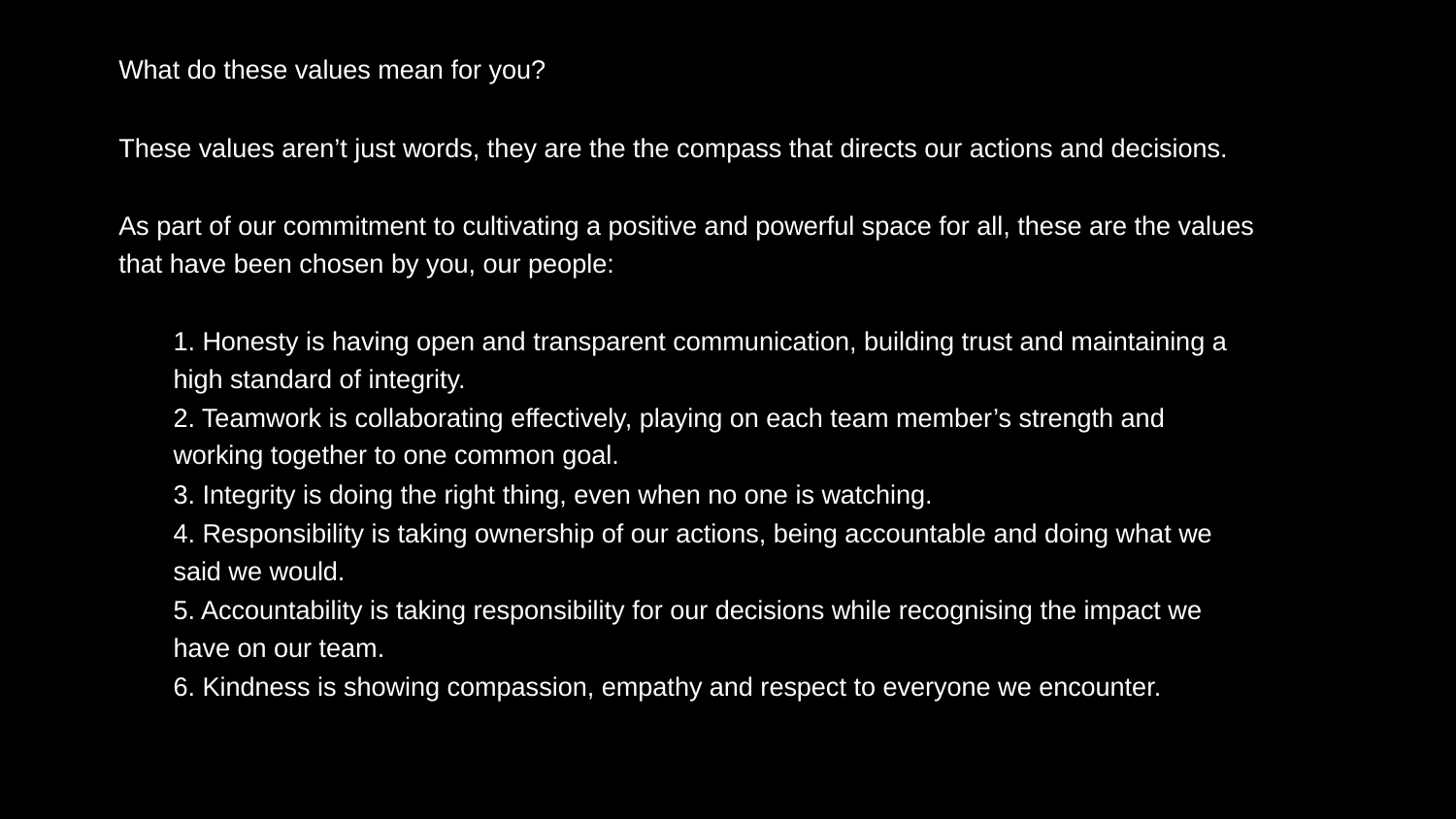

What do these values mean for you?

These values aren’t just words, they are the the compass that directs our actions and decisions.

As part of our commitment to cultivating a positive and powerful space for all, these are the values that have been chosen by you, our people:

1. Honesty is having open and transparent communication, building trust and maintaining a high standard of integrity.
2. Teamwork is collaborating effectively, playing on each team member’s strength and working together to one common goal.
3. Integrity is doing the right thing, even when no one is watching.
4. Responsibility is taking ownership of our actions, being accountable and doing what we said we would.
5. Accountability is taking responsibility for our decisions while recognising the impact we have on our team.
6. Kindness is showing compassion, empathy and respect to everyone we encounter.